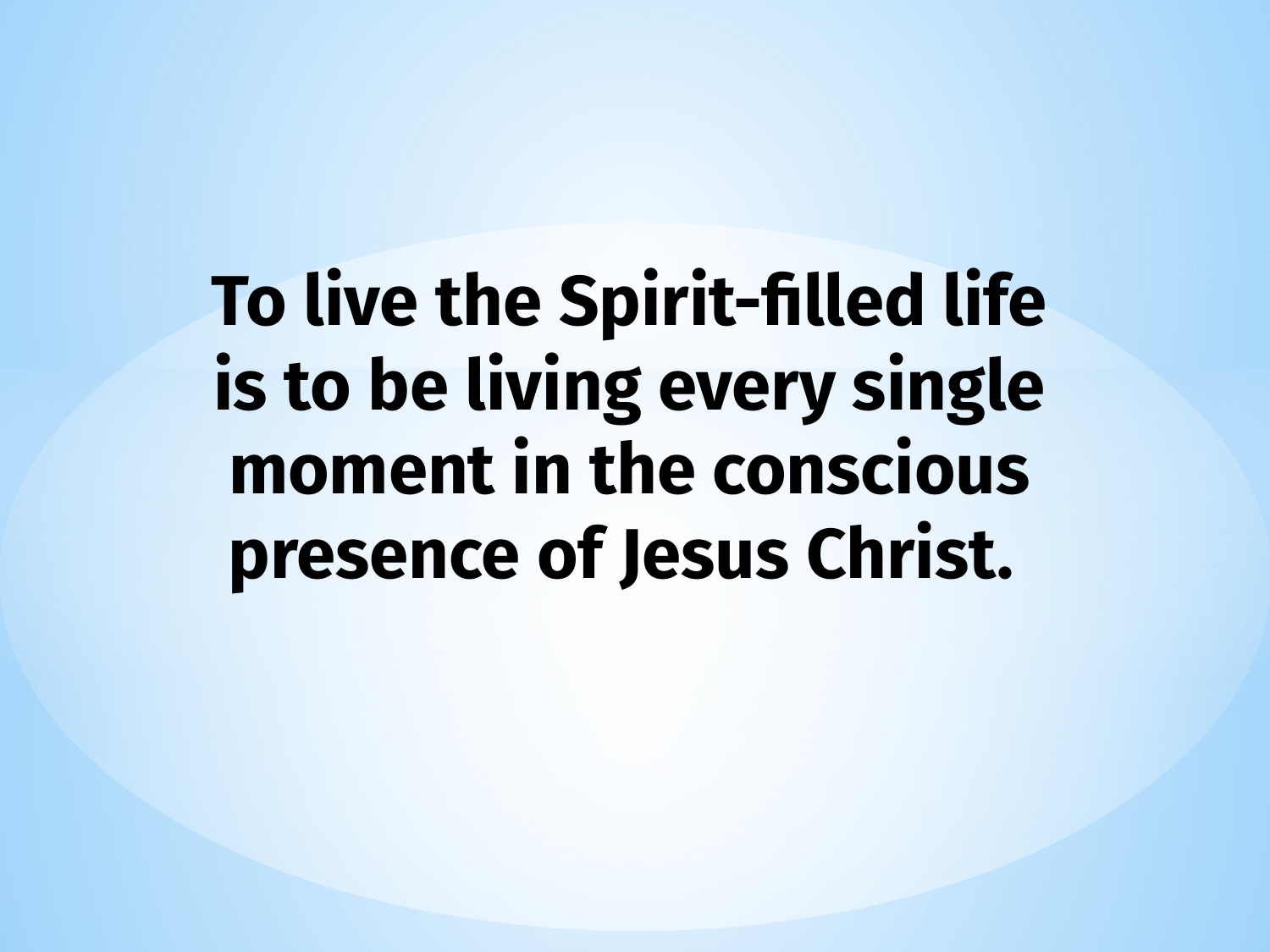

To live the Spirit-filled life is to be living every single moment in the conscious presence of Jesus Christ.